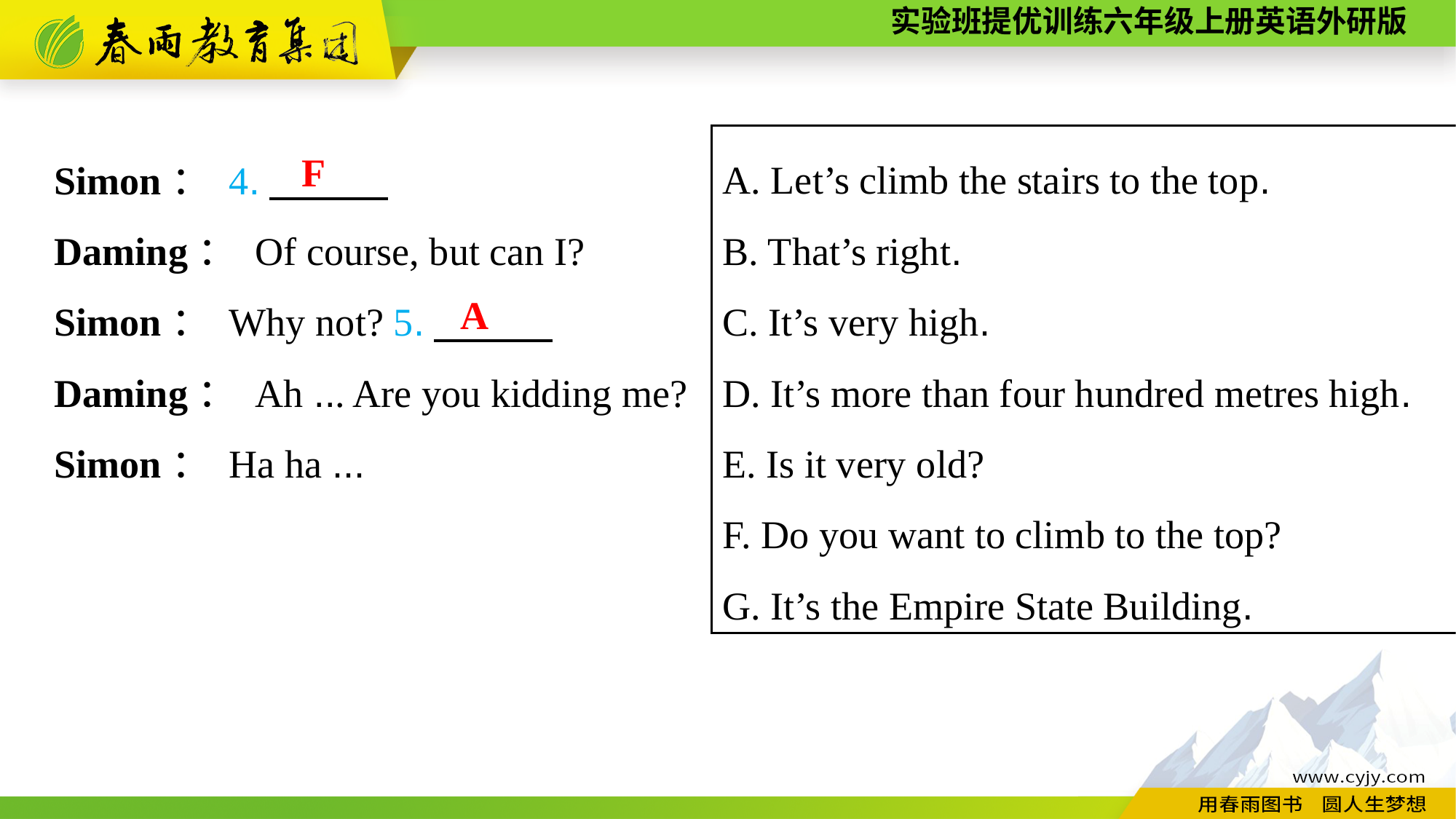

A. Let’s climb the stairs to the top.
B. That’s right.
C. It’s very high.
D. It’s more than four hundred metres high.
E. Is it very old?
F. Do you want to climb to the top?
G. It’s the Empire State Building.
Simon： 4.　　　。
Daming： Of course, but can I?
Simon： Why not? 5.　　　。
Daming： Ah ... Are you kidding me?
Simon： Ha ha ...
F
A